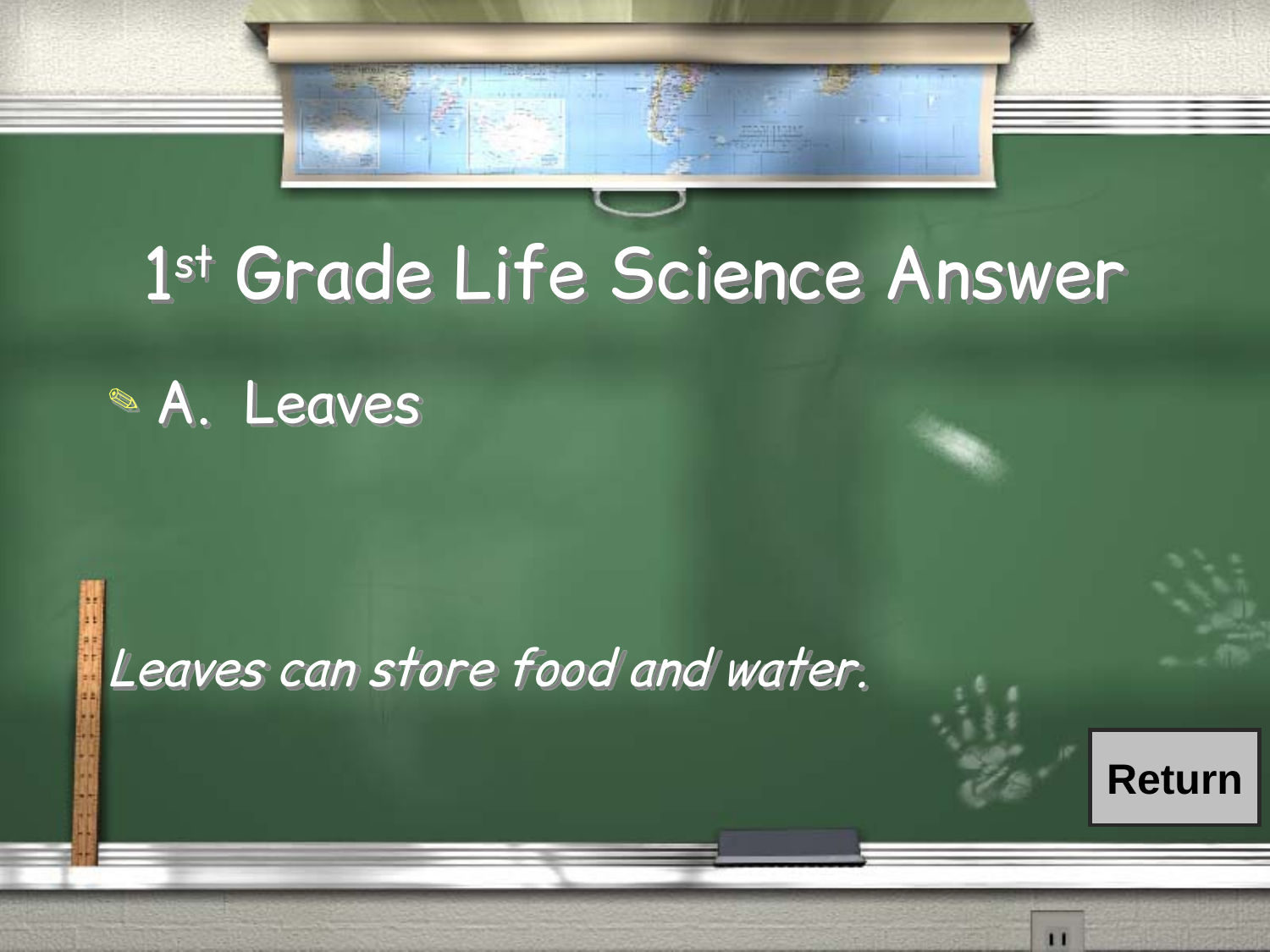

# 1st Grade Life Science Answer
A.  Leaves

Leaves can store food and water.
Return